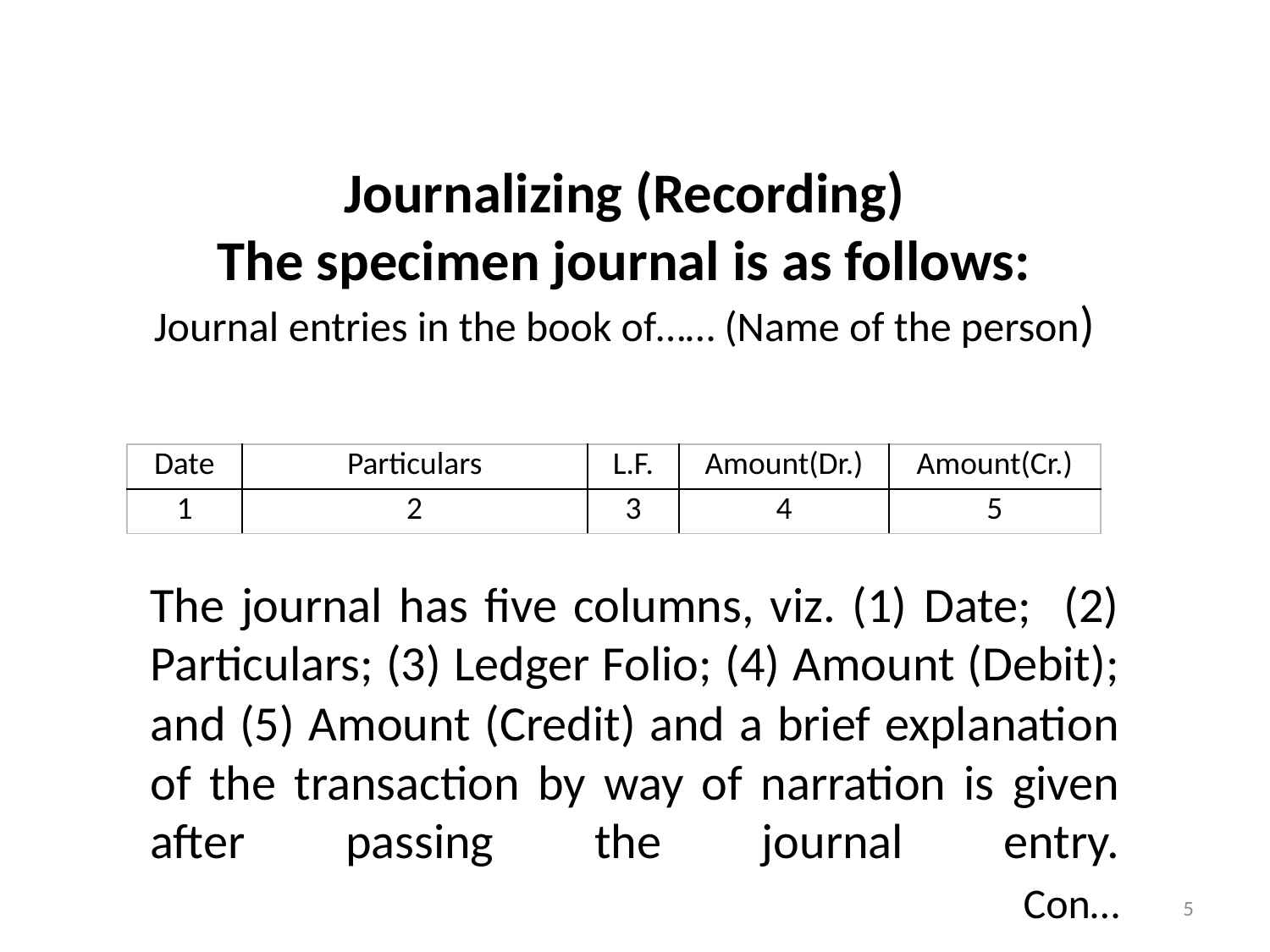

# Journalizing (Recording) The specimen journal is as follows: Journal entries in the book of…… (Name of the person)
| Date | Particulars | L.F. | Amount(Dr.) | Amount(Cr.) |
| --- | --- | --- | --- | --- |
| 1 | 2 | 3 | 4 | 5 |

The journal has five columns, viz. (1) Date;  (2) Particulars; (3) Ledger Folio; (4) Amount (Debit); and (5) Amount (Credit) and a brief explanation of the transaction by way of narration is given after passing the journal entry.
					                     Con…
5